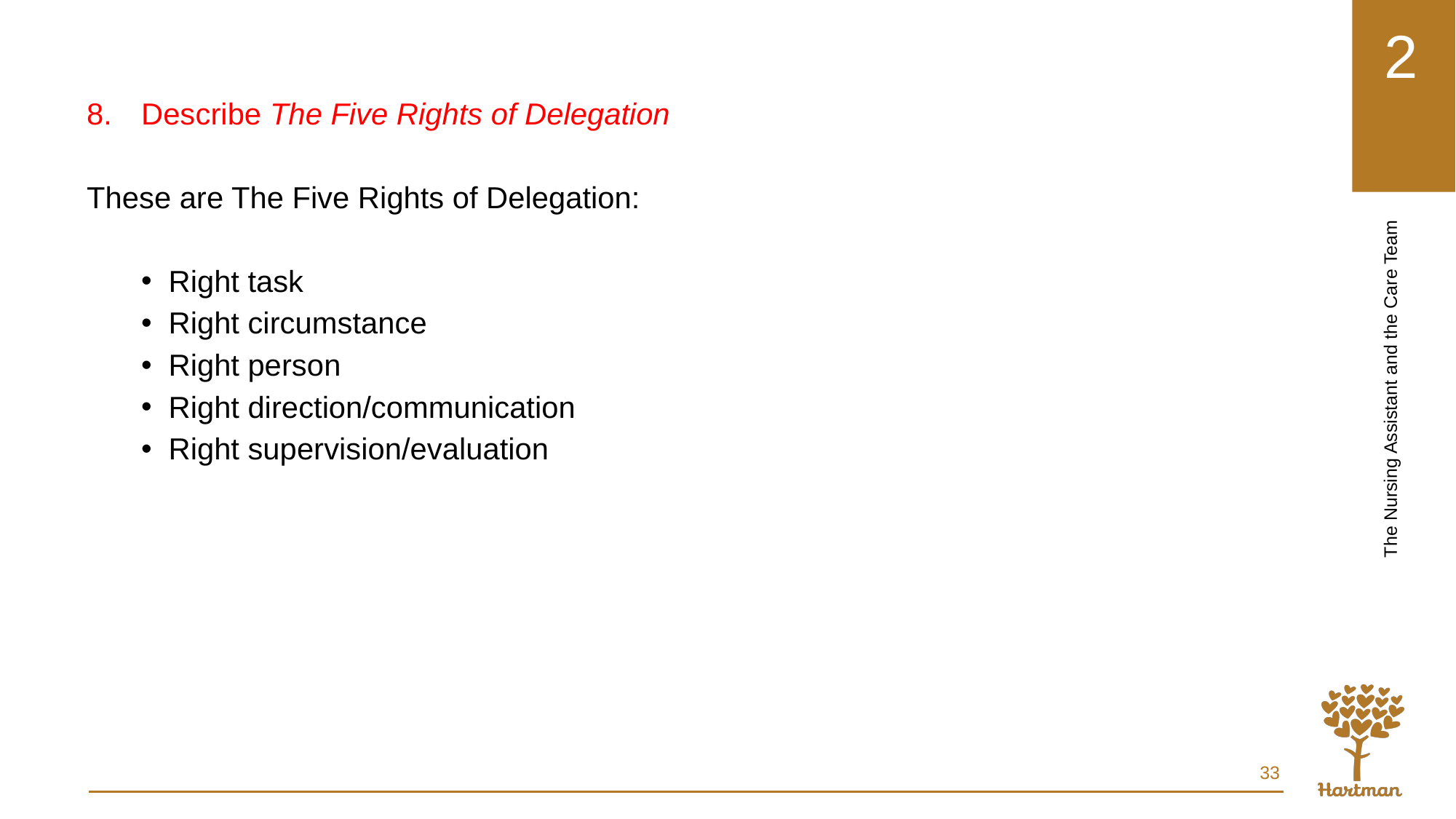

Describe The Five Rights of Delegation

These are The Five Rights of Delegation:

Right task
Right circumstance
Right person
Right direction/communication
Right supervision/evaluation

33